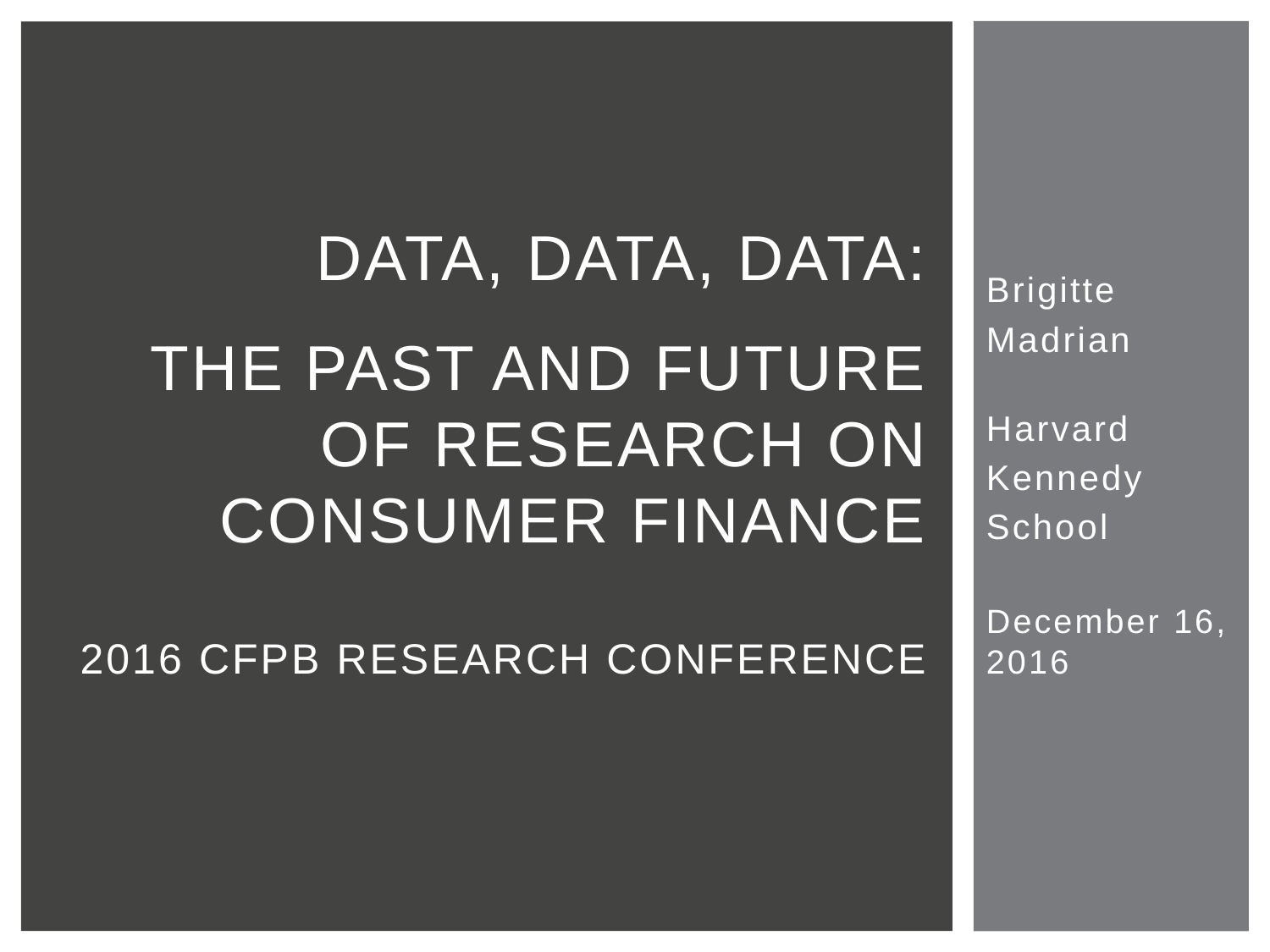

Brigitte
Madrian

Harvard
Kennedy
School

December 16, 2016

# Data, Data, Data: The Past and Future of Research on Consumer Finance 2016 CFPB Research Conference